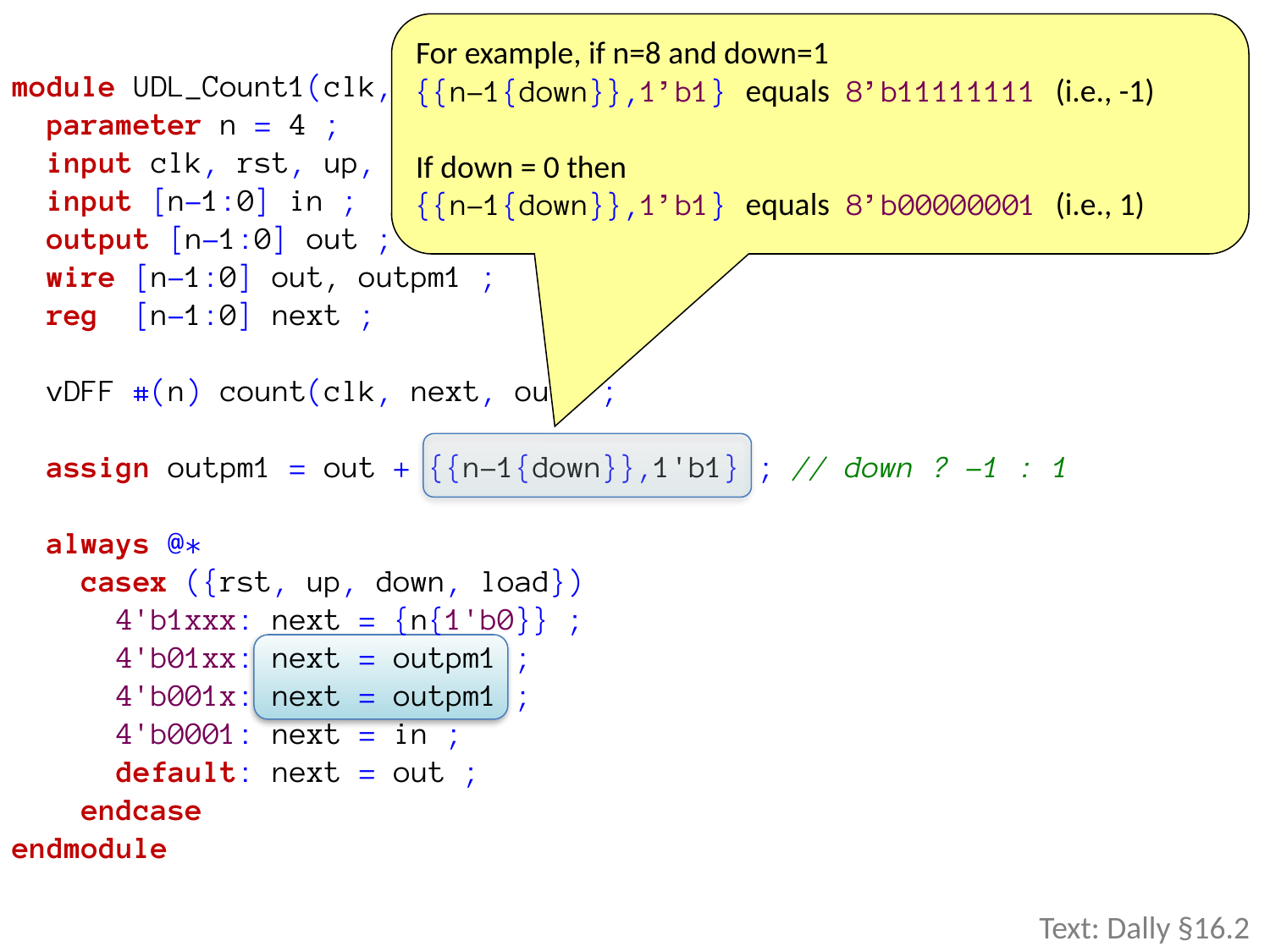

For example, if n=8 and down=1
{{n-1{down}},1’b1} equals 8’b11111111 (i.e., -1)

If down = 0 then
{{n-1{down}},1’b1} equals 8’b00000001 (i.e., 1)

module UDL_Count1(clk, rst, up, down, load, in, out) ;
  parameter n = 4 ;
  input clk, rst, up, down, load ;
  input [n-1:0] in ;
  output [n-1:0] out ;
  wire [n-1:0] out, outpm1 ;
  reg  [n-1:0] next ;

  vDFF #(n) count(clk, next, out) ;

  assign outpm1 = out + {{n-1{down}},1'b1} ; // down ? -1 : 1

  always @*
    casex ({rst, up, down, load})
      4'b1xxx: next = {n{1'b0}} ;
      4'b01xx: next = outpm1 ;
      4'b001x: next = outpm1 ;
      4'b0001: next = in ;
      default: next = out ;
    endcase
endmodule

Text: Dally §16.2